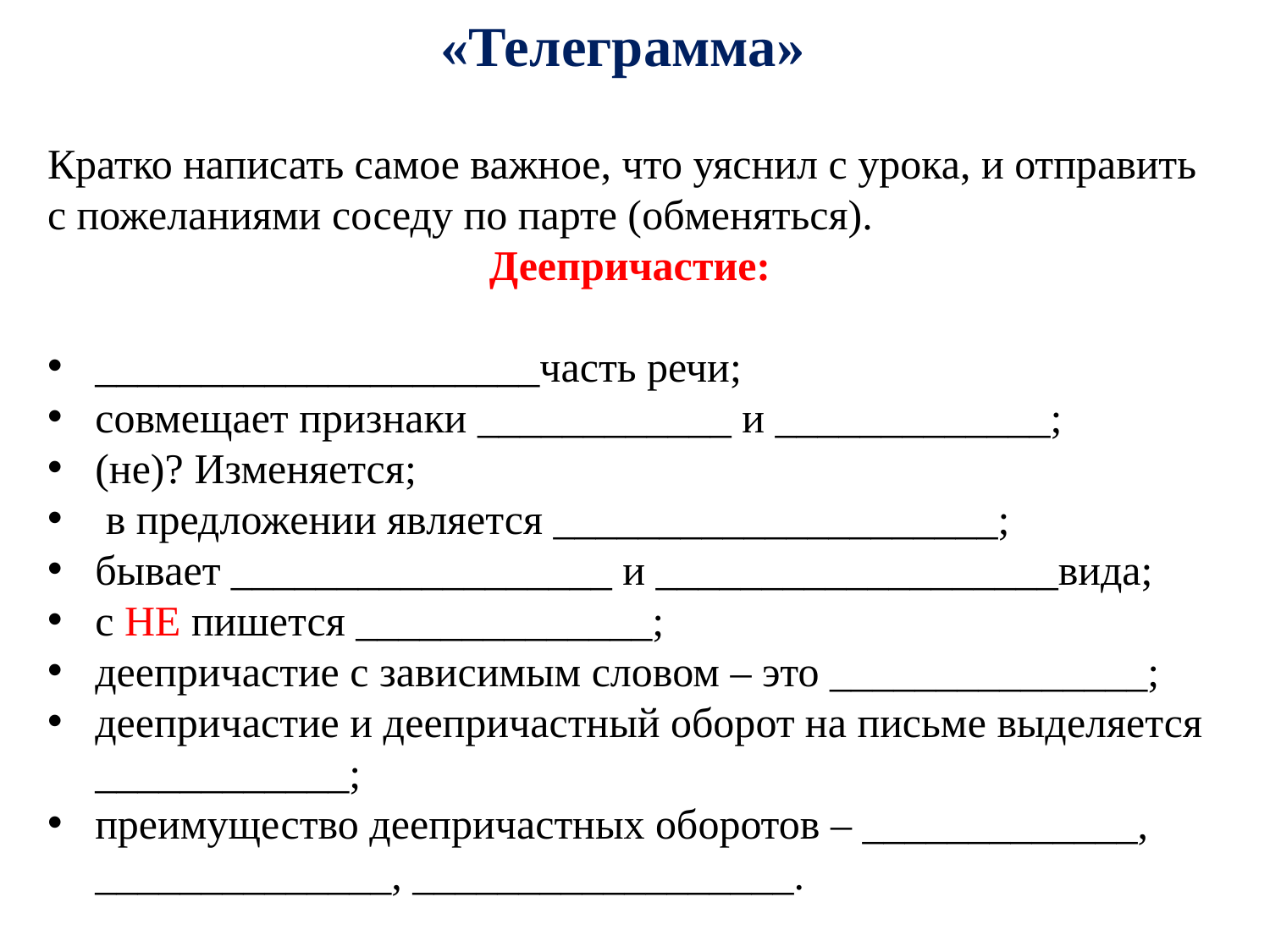

«Телеграмма»

Кратко написать самое важное, что уяснил с урока, и отправить с пожеланиями соседу по парте (обменяться).
Деепричастие:

_____________________часть речи;
совмещает признаки ____________ и _____________;
(не)? Изменяется;
 в предложении является _____________________;
бывает __________________ и ___________________вида;
с НЕ пишется ______________;
деепричастие с зависимым словом – это _______________;
деепричастие и деепричастный оборот на письме выделяется ____________;
преимущество деепричастных оборотов – _____________, ______________, __________________.